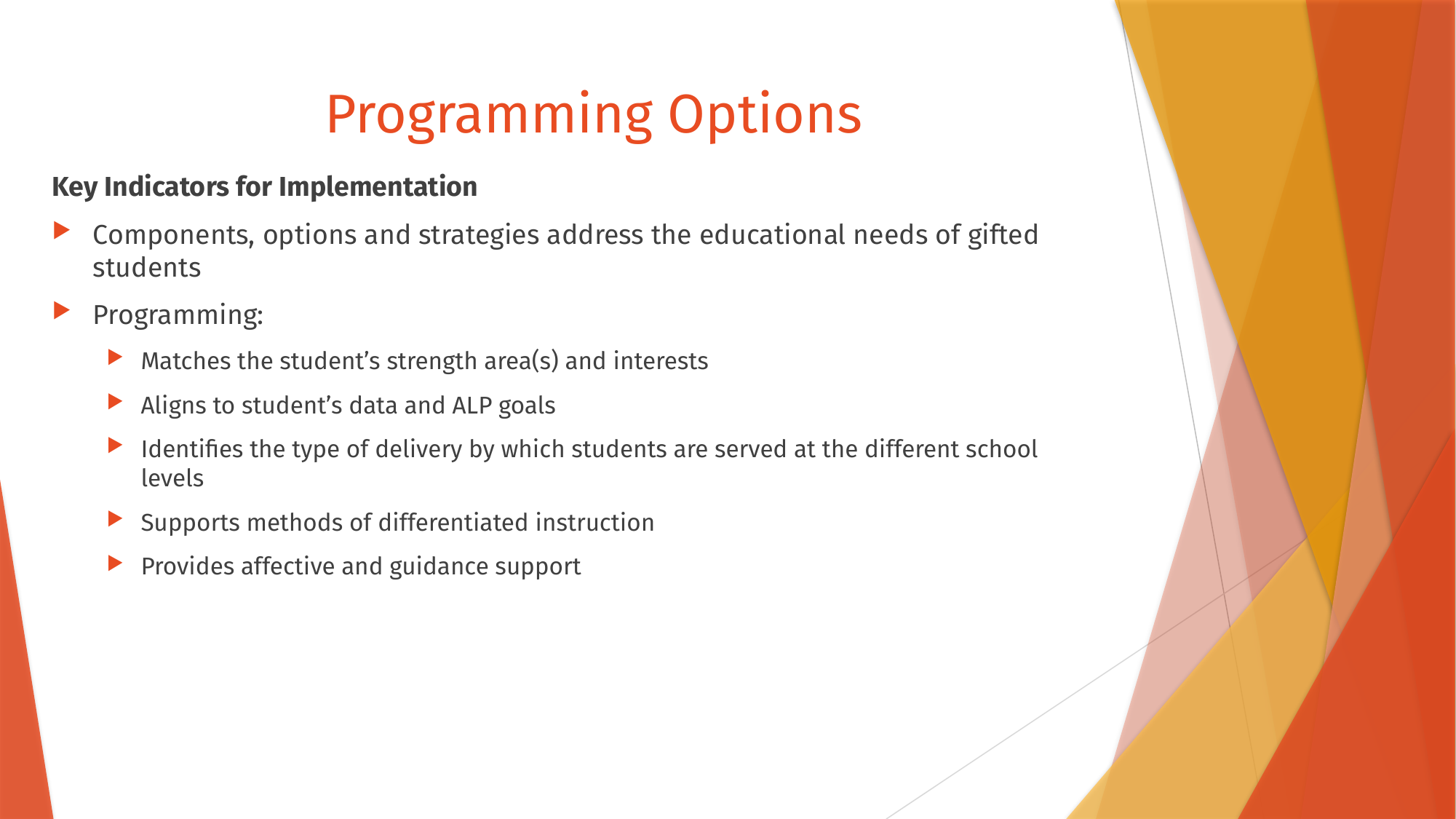

# Programming Options
Key Indicators for Implementation
Components, options and strategies address the educational needs of gifted students
Programming:
Matches the student’s strength area(s) and interests
Aligns to student’s data and ALP goals
Identifies the type of delivery by which students are served at the different school levels
Supports methods of differentiated instruction
Provides affective and guidance support